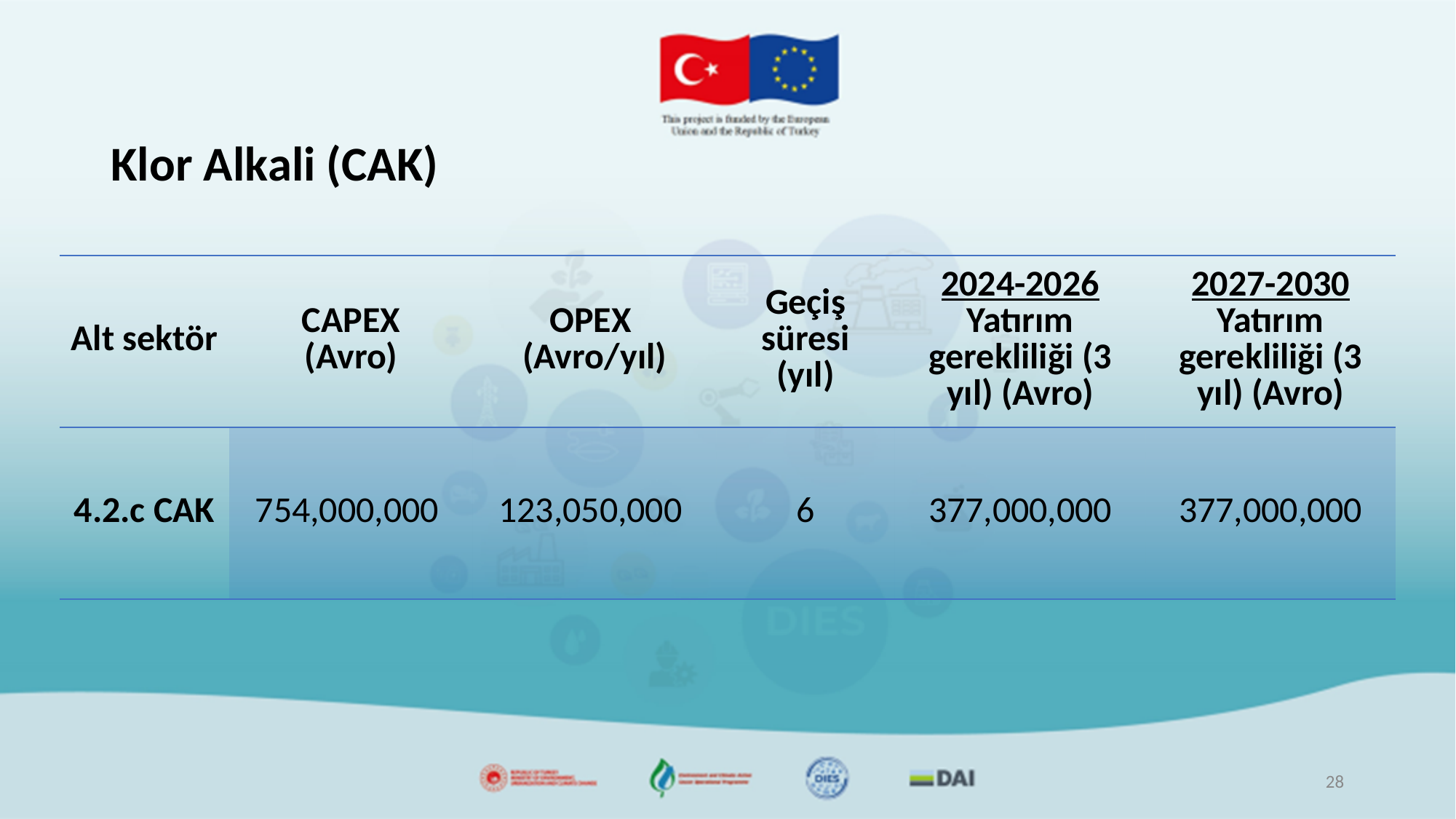

# Klor Alkali (CAK)
| Alt sektör | CAPEX (Avro) | OPEX (Avro/yıl) | Geçiş süresi (yıl) | 2024-2026 Yatırım gerekliliği (3 yıl) (Avro) | 2027-2030 Yatırım gerekliliği (3 yıl) (Avro) |
| --- | --- | --- | --- | --- | --- |
| 4.2.c CAK | 754,000,000 | 123,050,000 | 6 | 377,000,000 | 377,000,000 |
28